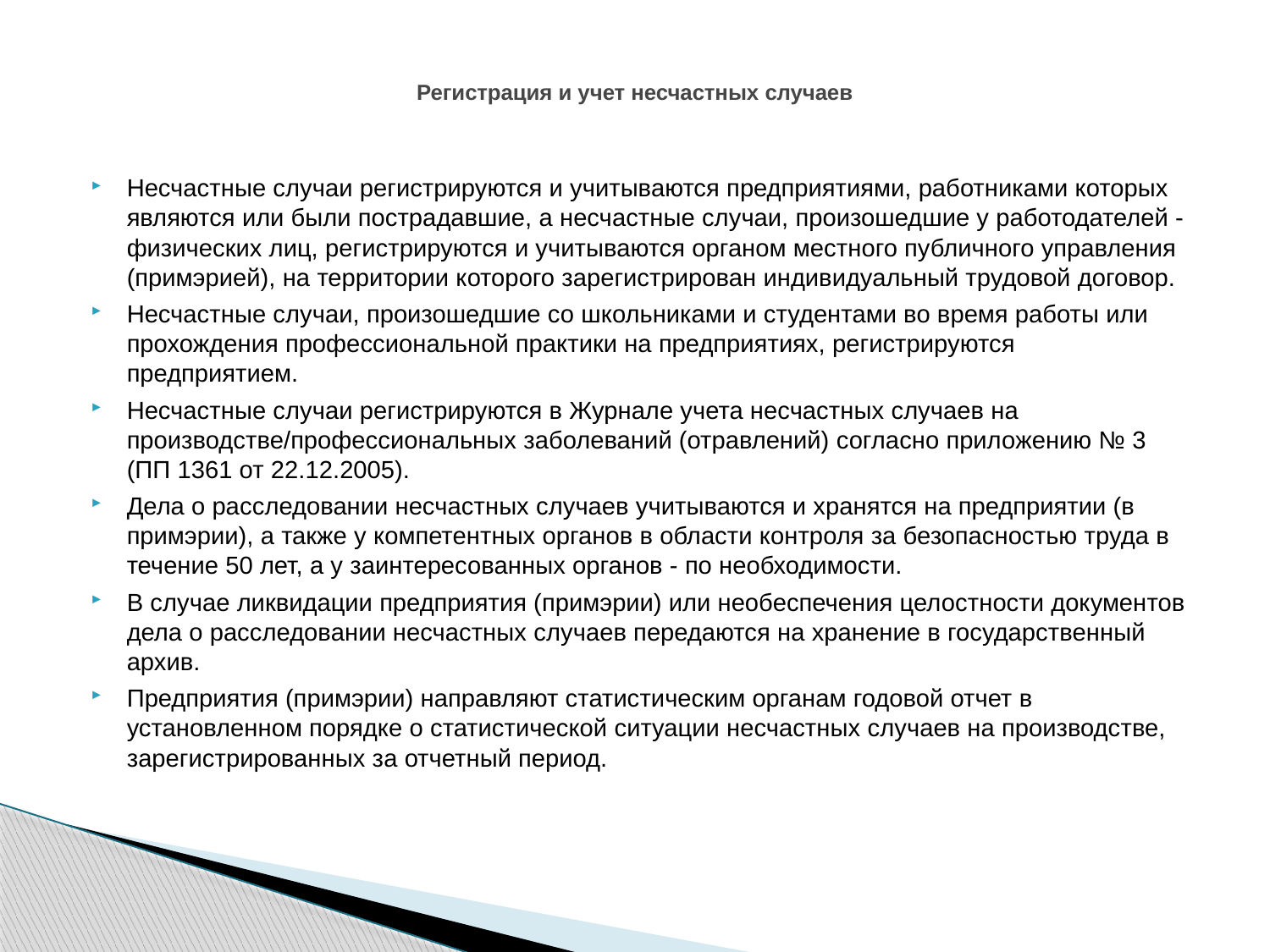

# Регистрация и учет несчастных случаев
Несчастные случаи регистрируются и учитываются предприятиями, работниками которых являются или были пострадавшие, а несчастные случаи, произошедшие у работодателей - физических лиц, регистрируются и учитываются органом местного публичного управления (примэрией), на территории которого зарегистрирован индивидуальный трудовой договор.
Несчастные случаи, произошедшие со школьниками и студентами во время работы или прохождения профессиональной практики на предприятиях, регистрируются предприятием.
Несчастные случаи регистрируются в Журнале учета несчастных случаев на производстве/профессиональных заболеваний (отравлений) согласно приложению № 3 (ПП 1361 от 22.12.2005).
Дела о расследовании несчастных случаев учитываются и хранятся на предприятии (в примэрии), а также у компетентных органов в области контроля за безопасностью труда в течение 50 лет, а у заинтересованных органов - по необходимости.
В случае ликвидации предприятия (примэрии) или необеспечения целостности документов дела о расследовании несчастных случаев передаются на хранение в государственный архив.
Предприятия (примэрии) направляют статистическим органам годовой отчет в установленном порядке о статистической ситуации несчастных случаев на производстве, зарегистрированных за отчетный период.